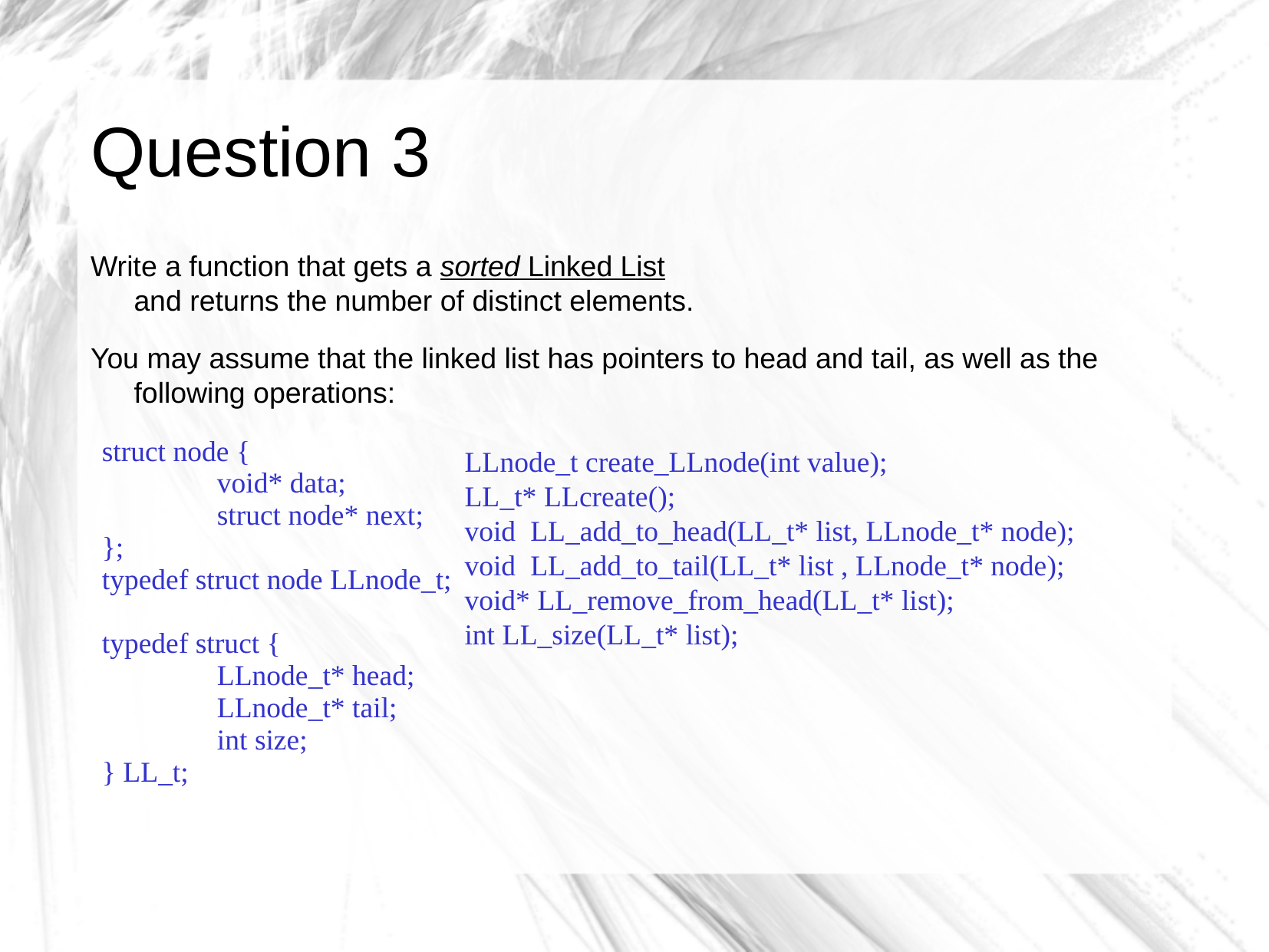

# Question 3
Write a function that gets a sorted Linked List
and returns the number of distinct elements.
You may assume that the linked list has pointers to head and tail, as well as the following operations:

struct node {
	void* data;
	struct node* next;
};
typedef struct node LLnode_t;

typedef struct {
	LLnode_t* head;
	LLnode_t* tail;
  	int size;
} LL_t;

LLnode_t create_LLnode(int value);
LL_t* LLcreate();
void  LL_add_to_head(LL_t* list, LLnode_t* node);
void  LL_add_to_tail(LL_t* list , LLnode_t* node);
void* LL_remove_from_head(LL_t* list);
int LL_size(LL_t* list);